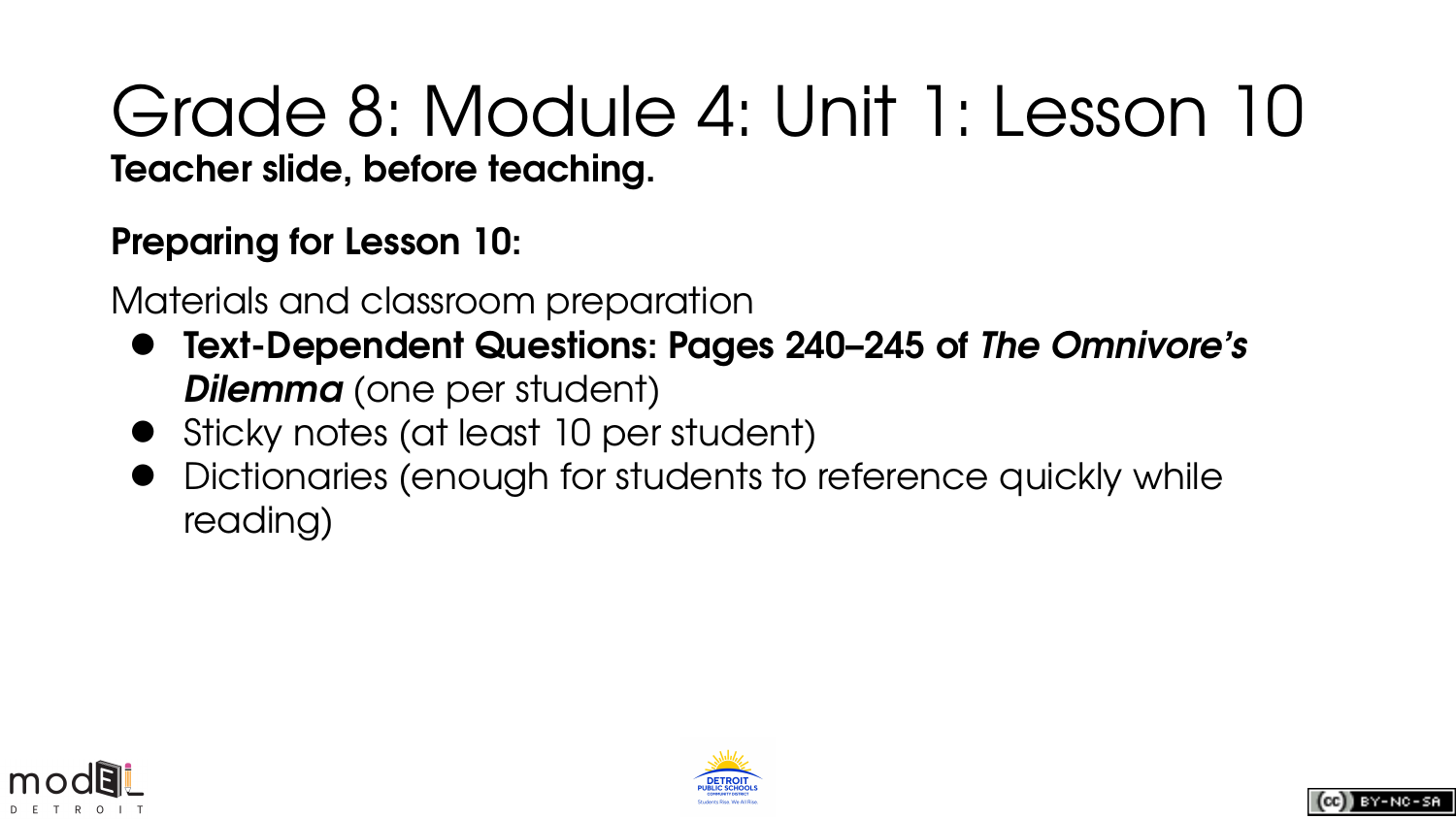

# Grade 8: Module 4: Unit 1: Lesson 10
Teacher slide, before teaching.

Preparing for Lesson 10:
Materials and classroom preparation
Text-Dependent Questions: Pages 240–245 of The Omnivore’s Dilemma (one per student)
Sticky notes (at least 10 per student)
Dictionaries (enough for students to reference quickly while reading)